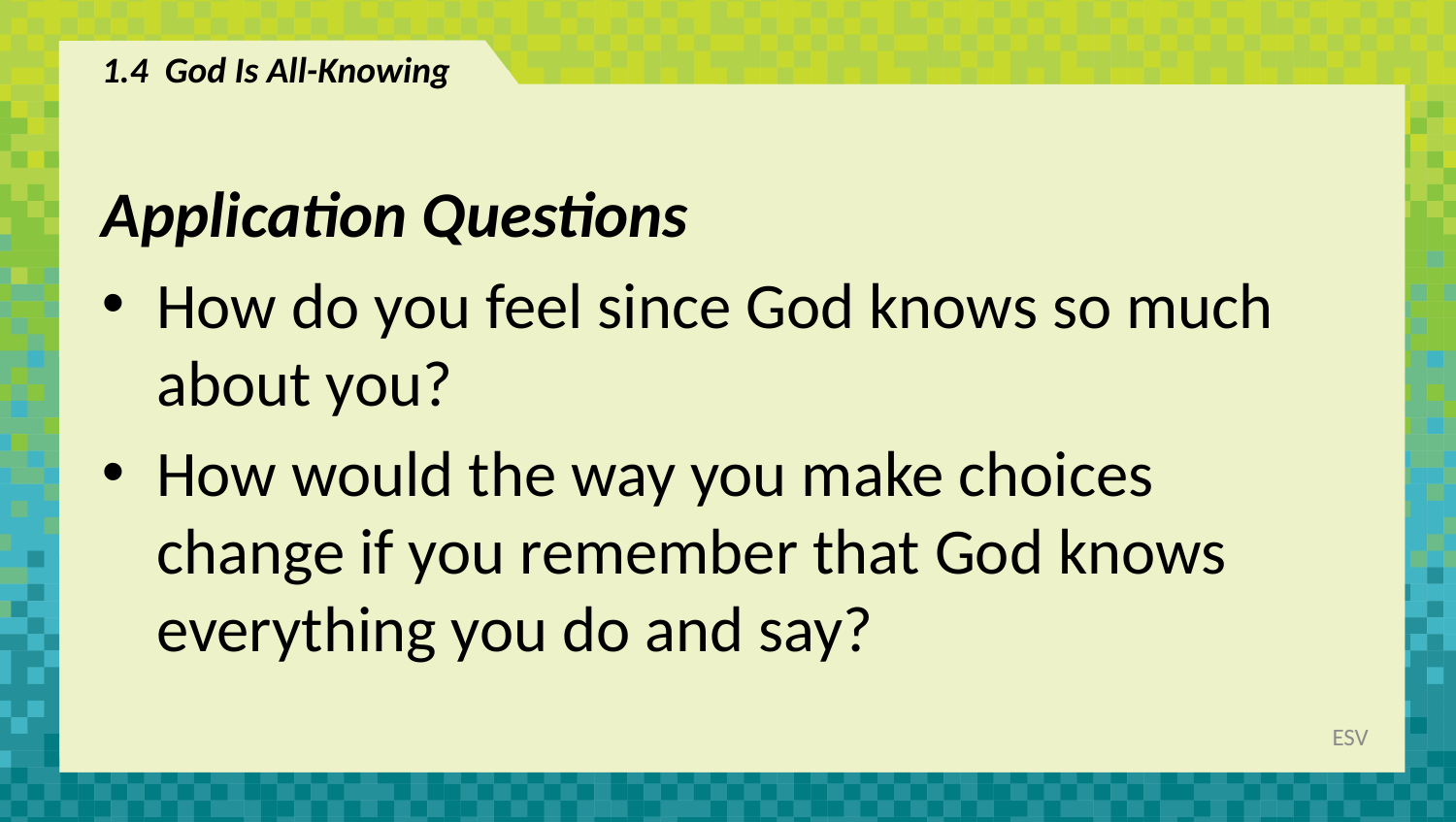

# 1.4  God Is All-Knowing
Application Questions
How do you feel since God knows so much about you?
How would the way you make choices change if you remember that God knows everything you do and say?
ESV